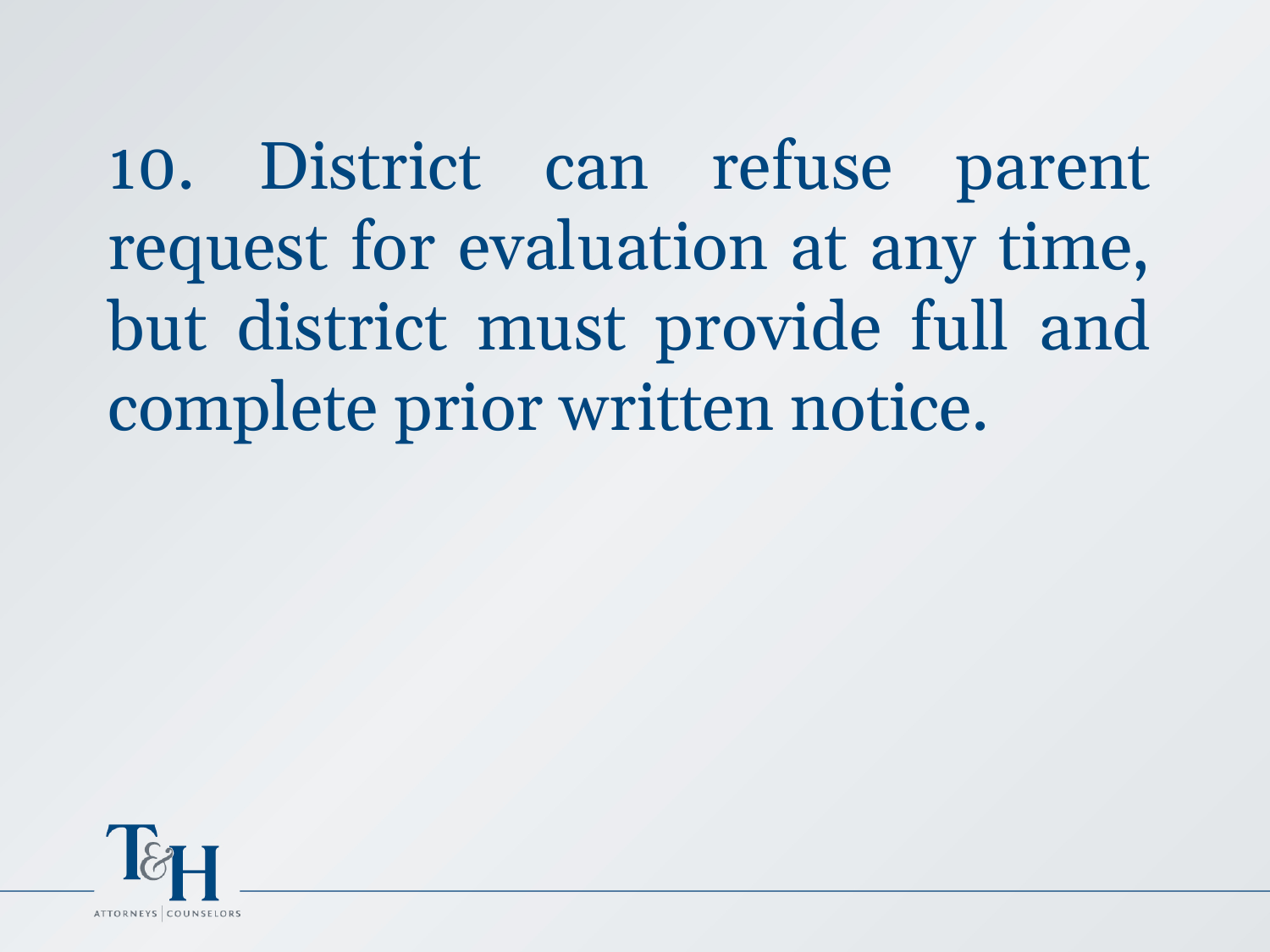

10. District can refuse parent request for evaluation at any time, but district must provide full and complete prior written notice.